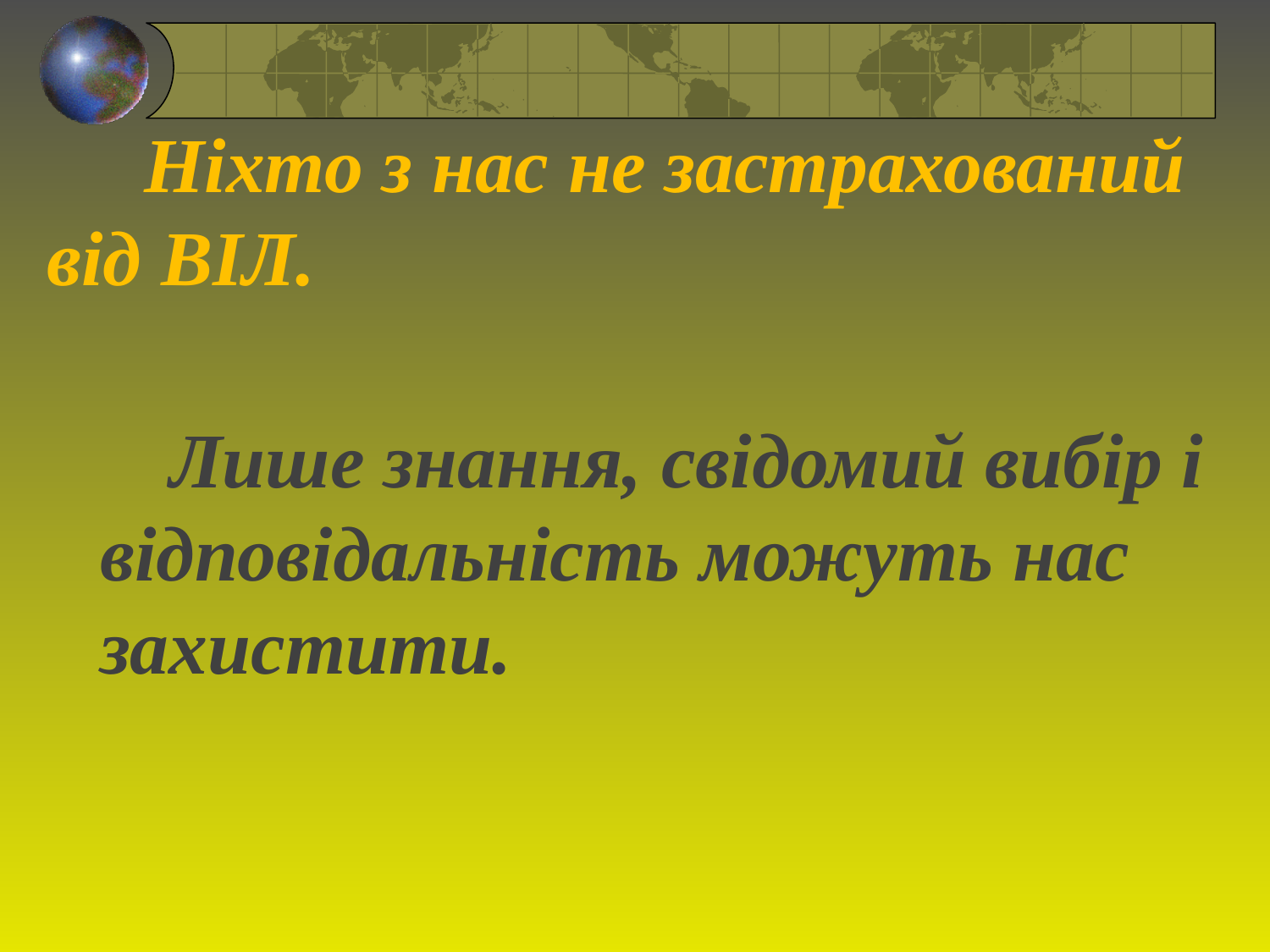

# Ніхто з нас не застрахований від ВІЛ.

      Лише знання, свідомий вибір і відповідальність можуть нас захистити.